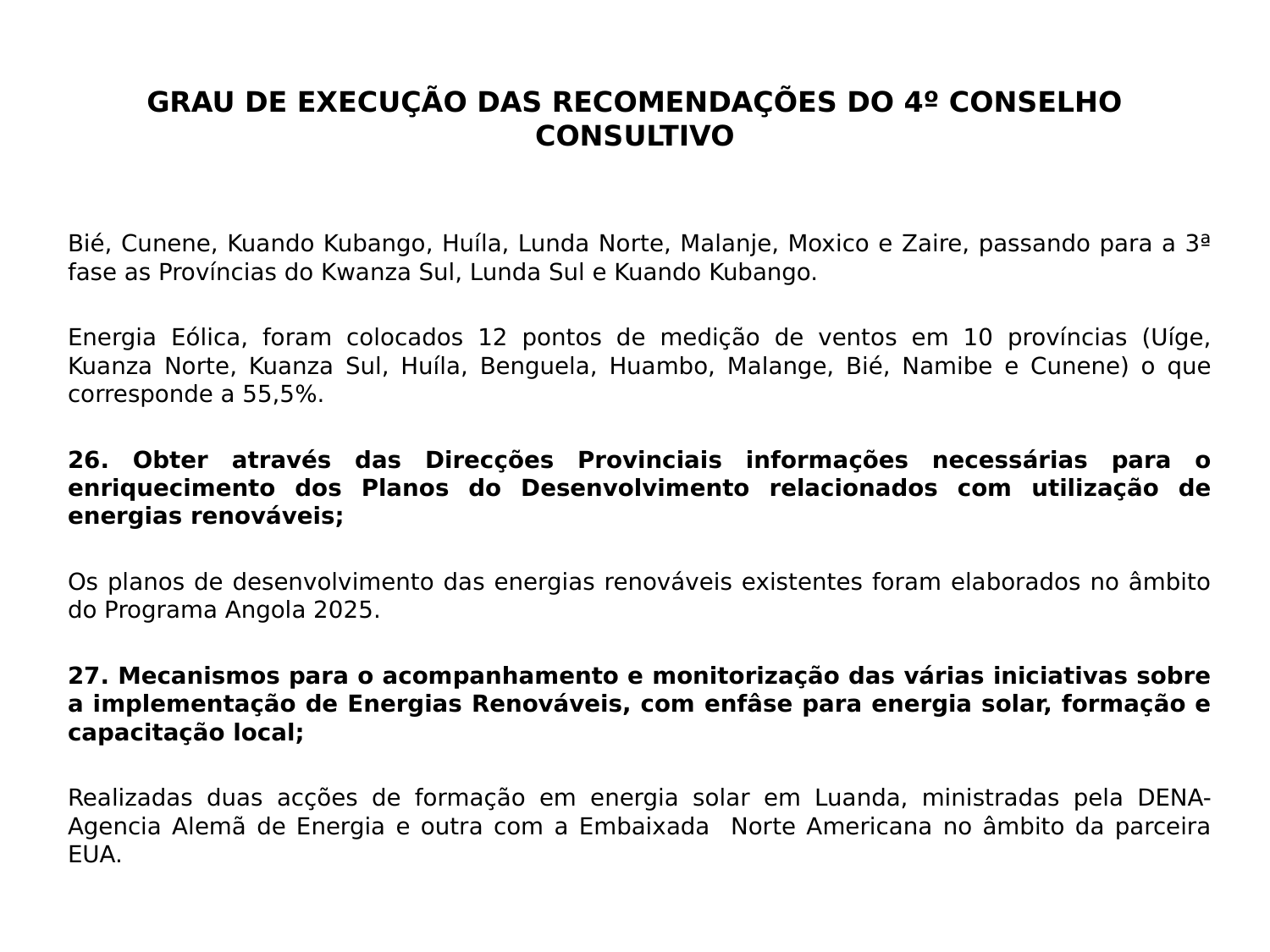

# GRAU DE EXECUÇÃO DAS RECOMENDAÇÕES DO 4º CONSELHO CONSULTIVO
Bié, Cunene, Kuando Kubango, Huíla, Lunda Norte, Malanje, Moxico e Zaire, passando para a 3ª fase as Províncias do Kwanza Sul, Lunda Sul e Kuando Kubango.

Energia Eólica, foram colocados 12 pontos de medição de ventos em 10 províncias (Uíge, Kuanza Norte, Kuanza Sul, Huíla, Benguela, Huambo, Malange, Bié, Namibe e Cunene) o que corresponde a 55,5%.

26. Obter através das Direcções Provinciais informações necessárias para o enriquecimento dos Planos do Desenvolvimento relacionados com utilização de energias renováveis;

Os planos de desenvolvimento das energias renováveis existentes foram elaborados no âmbito do Programa Angola 2025.

27. Mecanismos para o acompanhamento e monitorização das várias iniciativas sobre a implementação de Energias Renováveis, com enfâse para energia solar, formação e capacitação local;

Realizadas duas acções de formação em energia solar em Luanda, ministradas pela DENA-Agencia Alemã de Energia e outra com a Embaixada  Norte Americana no âmbito da parceira EUA.